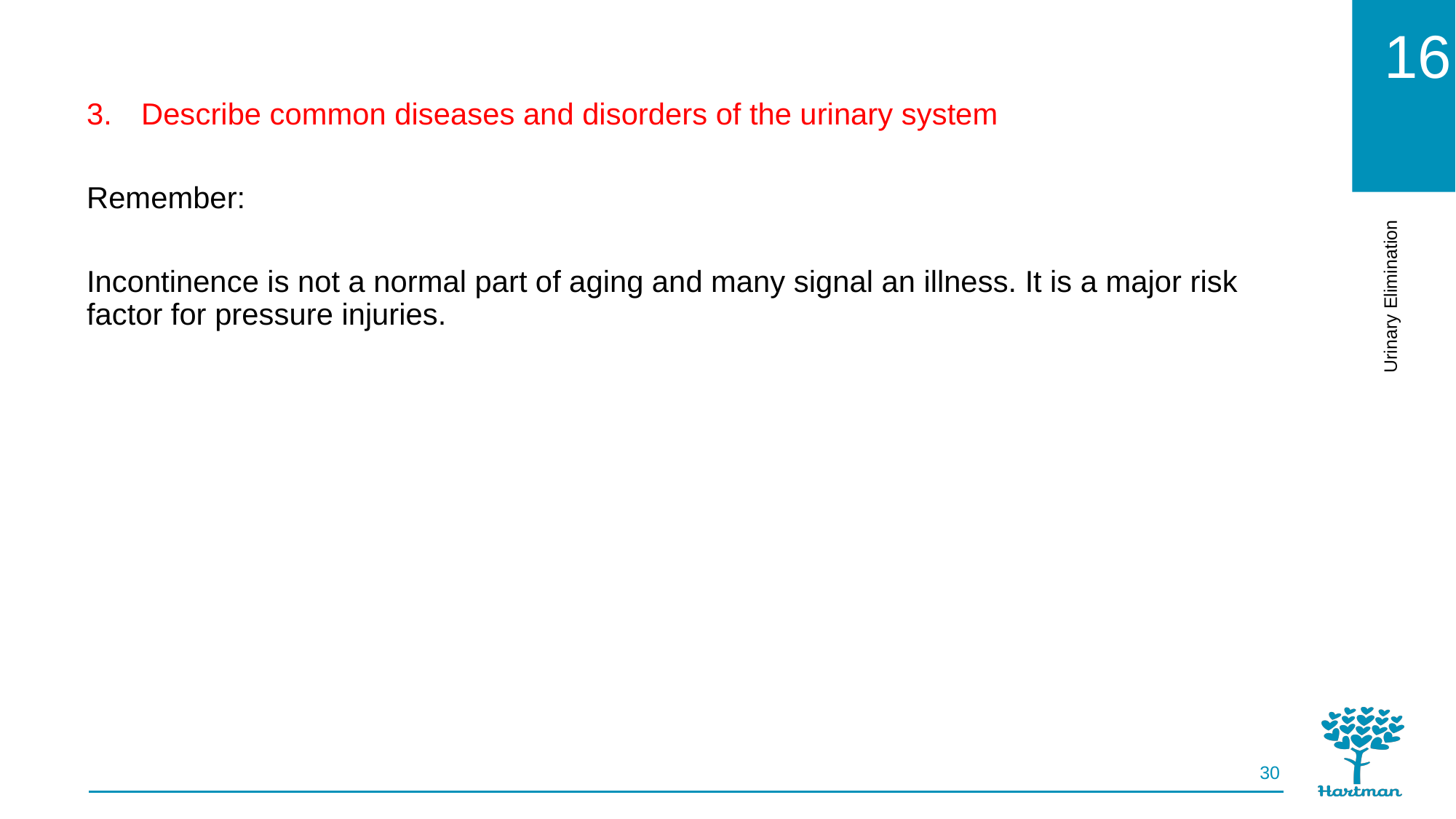

Describe common diseases and disorders of the urinary system

Remember:

Incontinence is not a normal part of aging and many signal an illness. It is a major risk factor for pressure injuries.

30